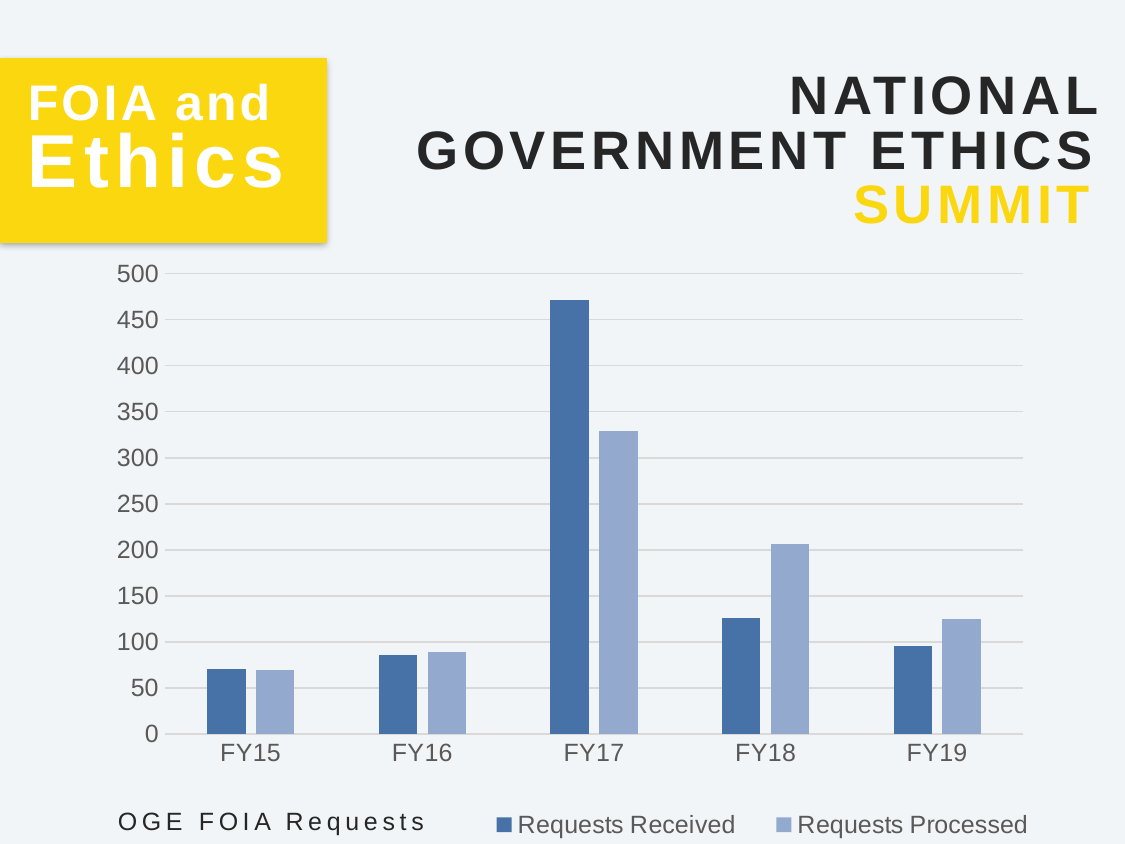

NATIONAL

FOIA and
Ethics
GOVERNMENT ETHICS
SUMMIT

### Chart

| Category | Requests Received | Requests Processed |
|---|---|---|
| FY15 | 70.0 | 69.0 |
| FY16 | 86.0 | 89.0 |
| FY17 | 471.0 | 329.0 |
| FY18 | 126.0 | 206.0 |
| FY19 | 96.0 | 125.0 |
OGE FOIA Requests